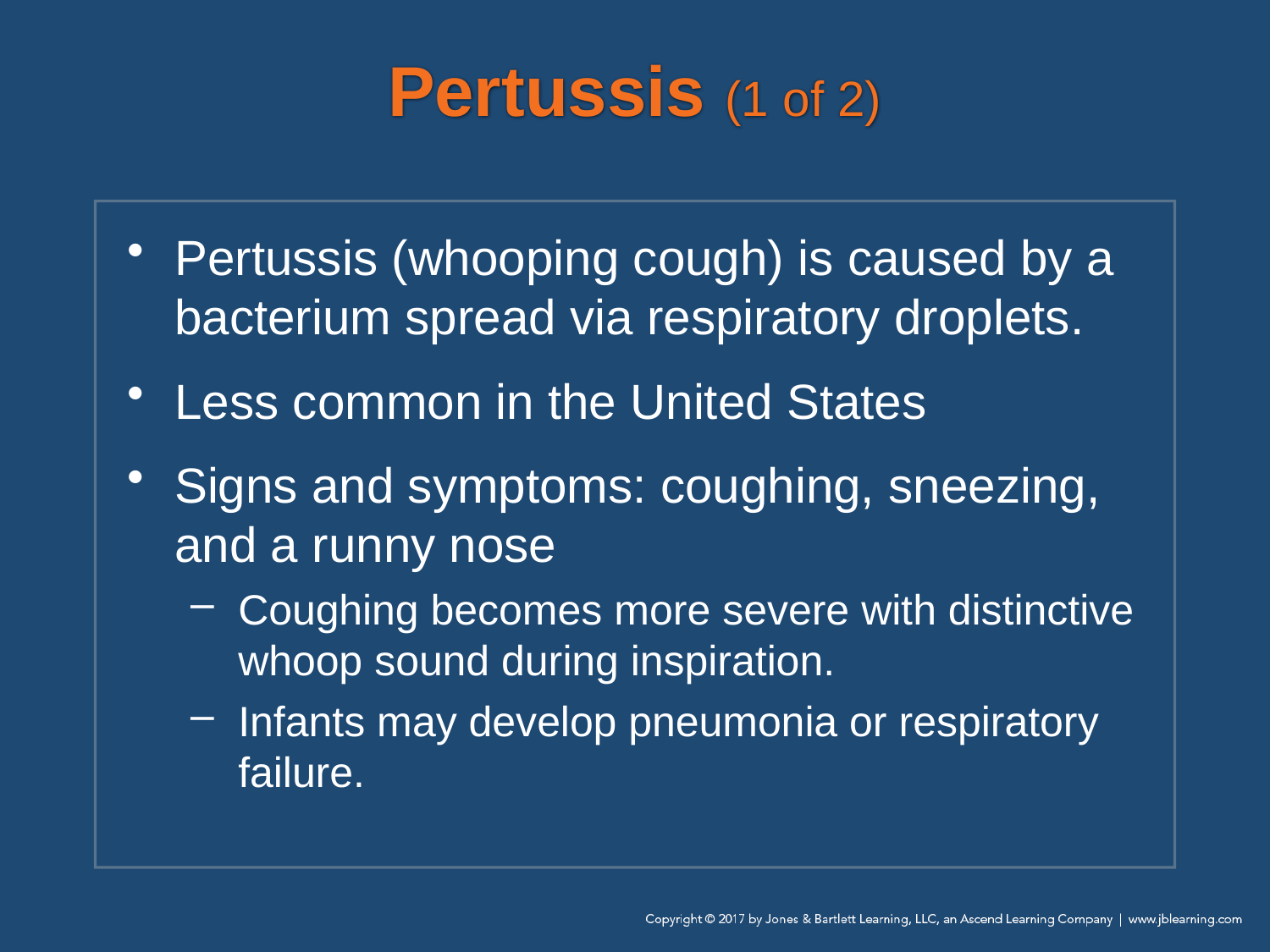

# Pertussis (1 of 2)
Pertussis (whooping cough) is caused by a bacterium spread via respiratory droplets.
Less common in the United States
Signs and symptoms: coughing, sneezing, and a runny nose
Coughing becomes more severe with distinctive whoop sound during inspiration.
Infants may develop pneumonia or respiratory failure.